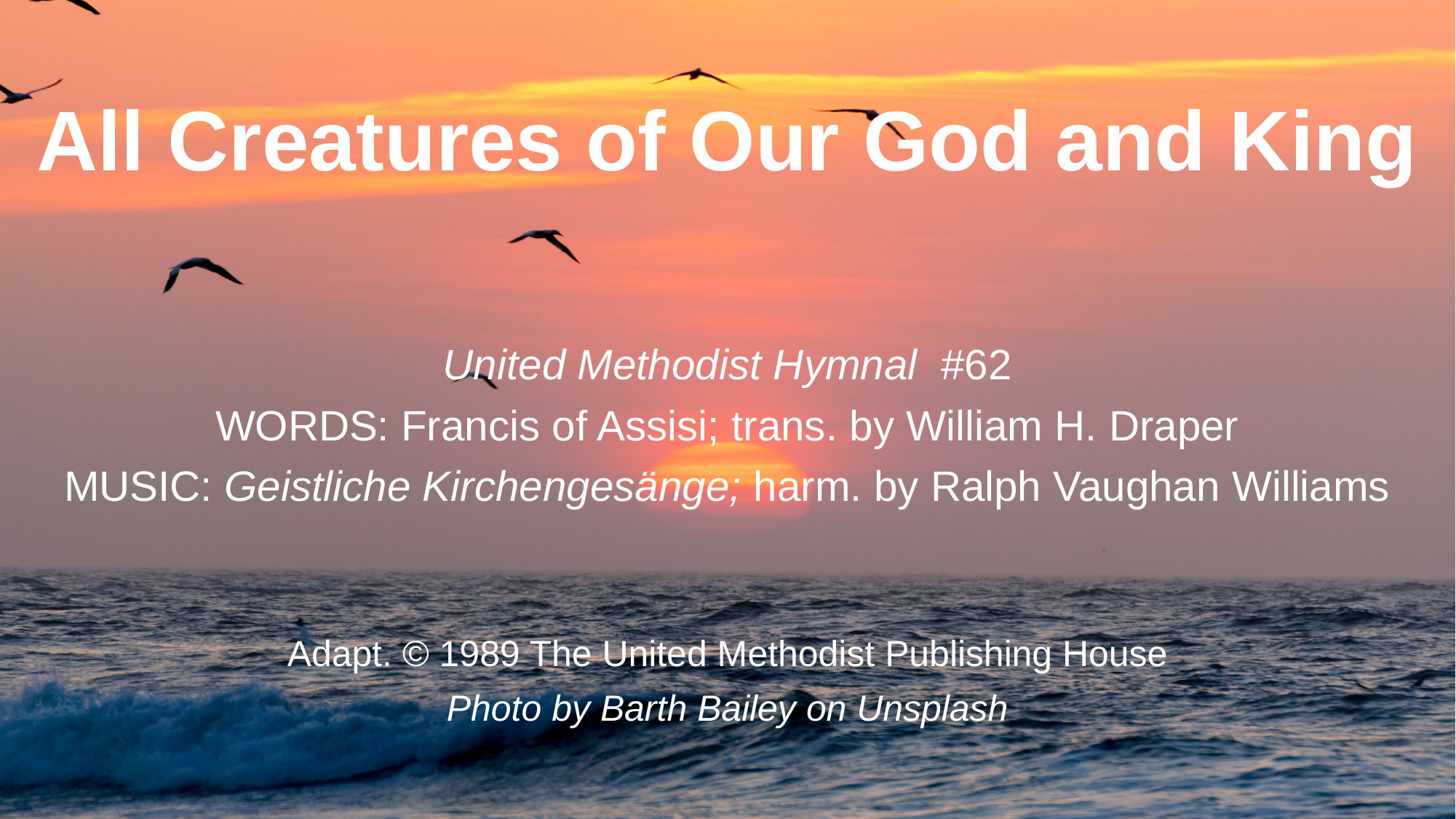

# All Creatures of Our God and King
United Methodist Hymnal  #62
WORDS: Francis of Assisi; trans. by William H. Draper
MUSIC: Geistliche Kirchengesänge; harm. by Ralph Vaughan Williams

Adapt. © 1989 The United Methodist Publishing House
Photo by Barth Bailey on Unsplash